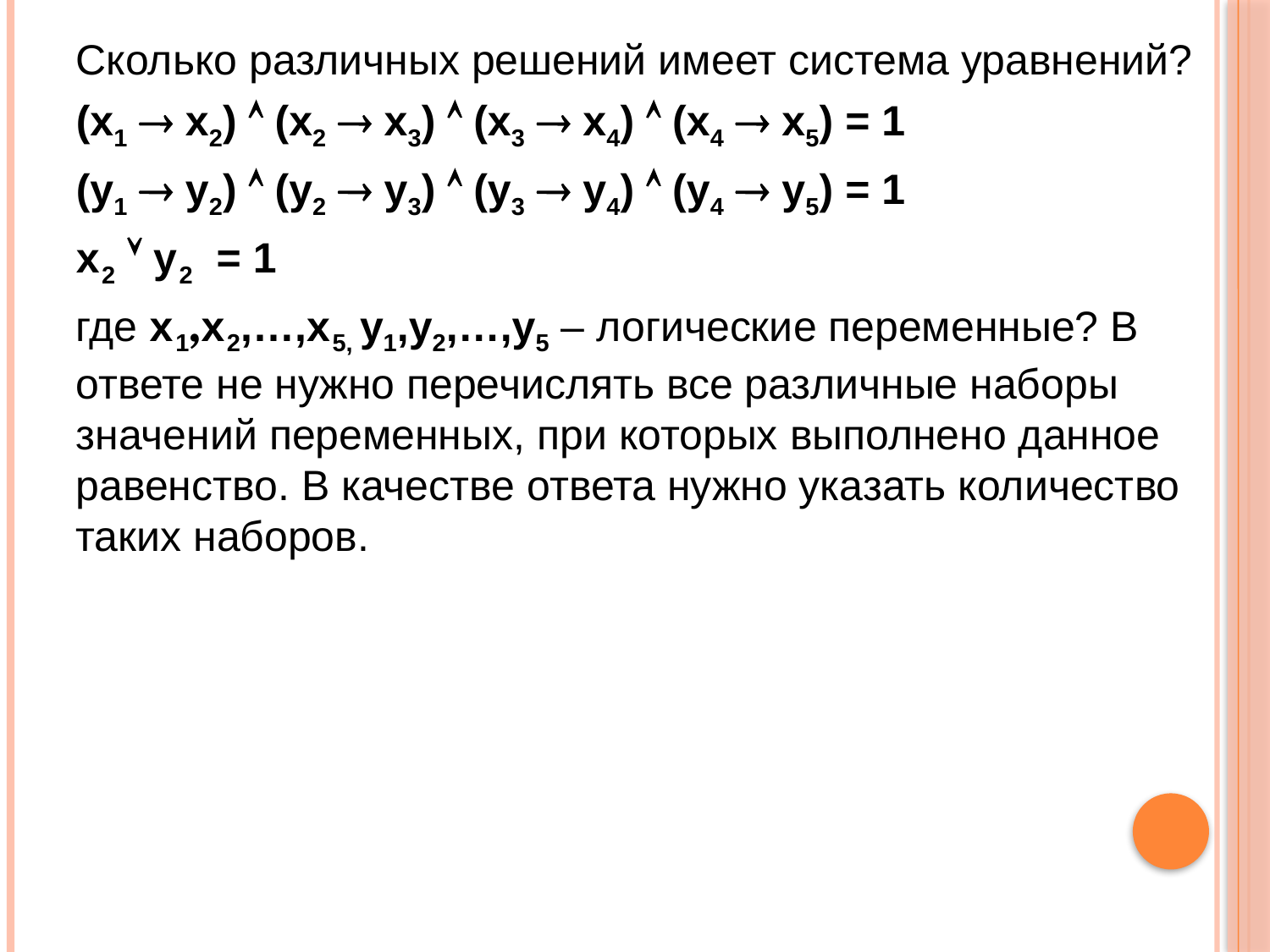

Сколько различных решений имеет система уравнений?
(x1 → x2) ∧ (x2 → x3) ∧ (x3 → x4) ∧ (x4 → x5) = 1
(у1 → у2) ∧ (у2 → у3) ∧ (у3 → у4) ∧ (у4 → у5) = 1
x2 ∨ y2  = 1
где x1,x2,…,x5, у1,у2,…,у5 – логические переменные? В ответе не нужно перечислять все различные наборы значений переменных, при которых выполнено данное равенство. В качестве ответа нужно указать количество таких наборов.